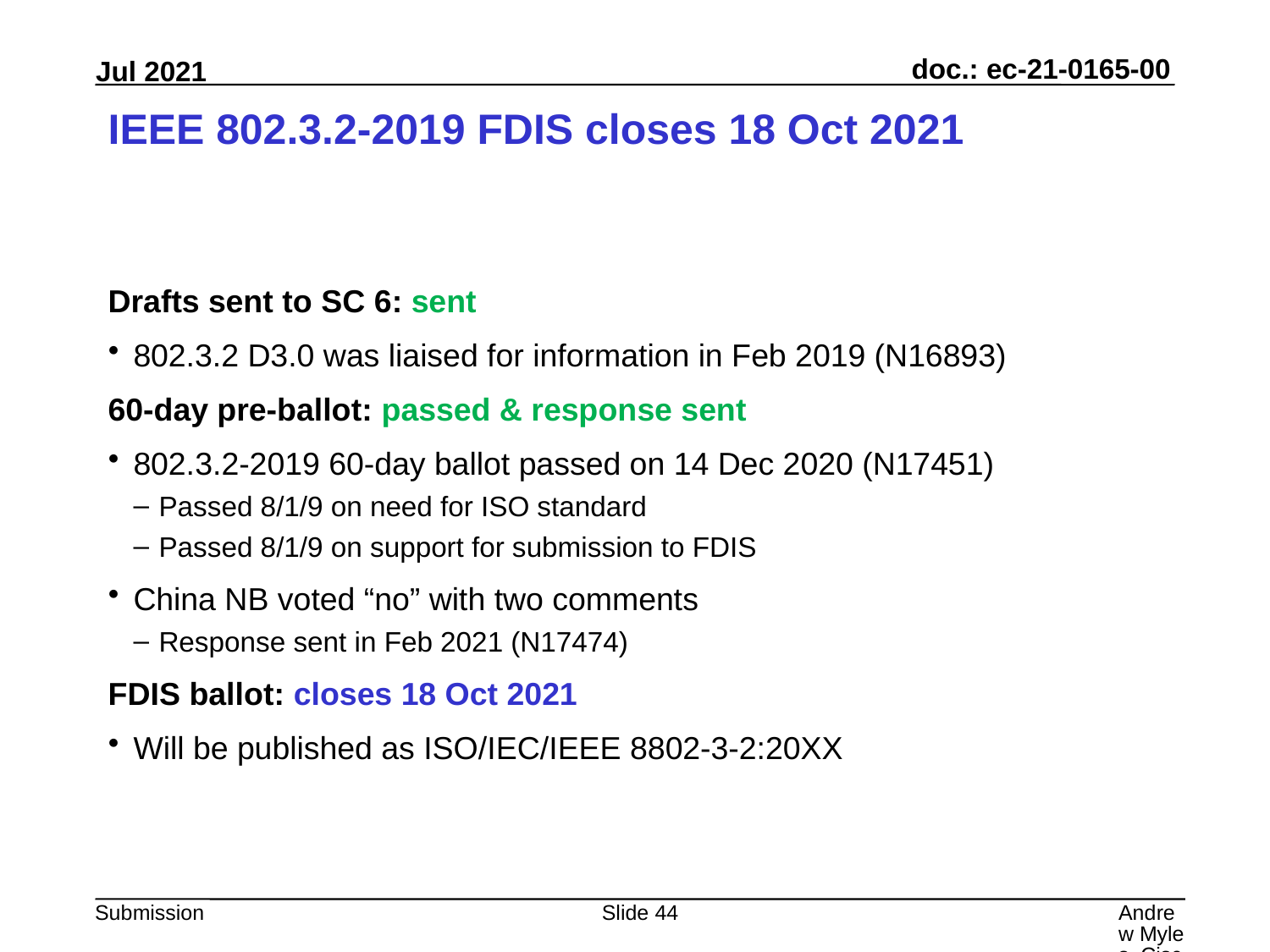

# IEEE 802.3.2-2019 FDIS closes 18 Oct 2021
Drafts sent to SC 6: sent
802.3.2 D3.0 was liaised for information in Feb 2019 (N16893)
60-day pre-ballot: passed & response sent
802.3.2-2019 60-day ballot passed on 14 Dec 2020 (N17451)
Passed 8/1/9 on need for ISO standard
Passed 8/1/9 on support for submission to FDIS
China NB voted “no” with two comments
Response sent in Feb 2021 (N17474)
FDIS ballot: closes 18 Oct 2021
Will be published as ISO/IEC/IEEE 8802-3-2:20XX

Slide 44
Andrew Myles, Cisco